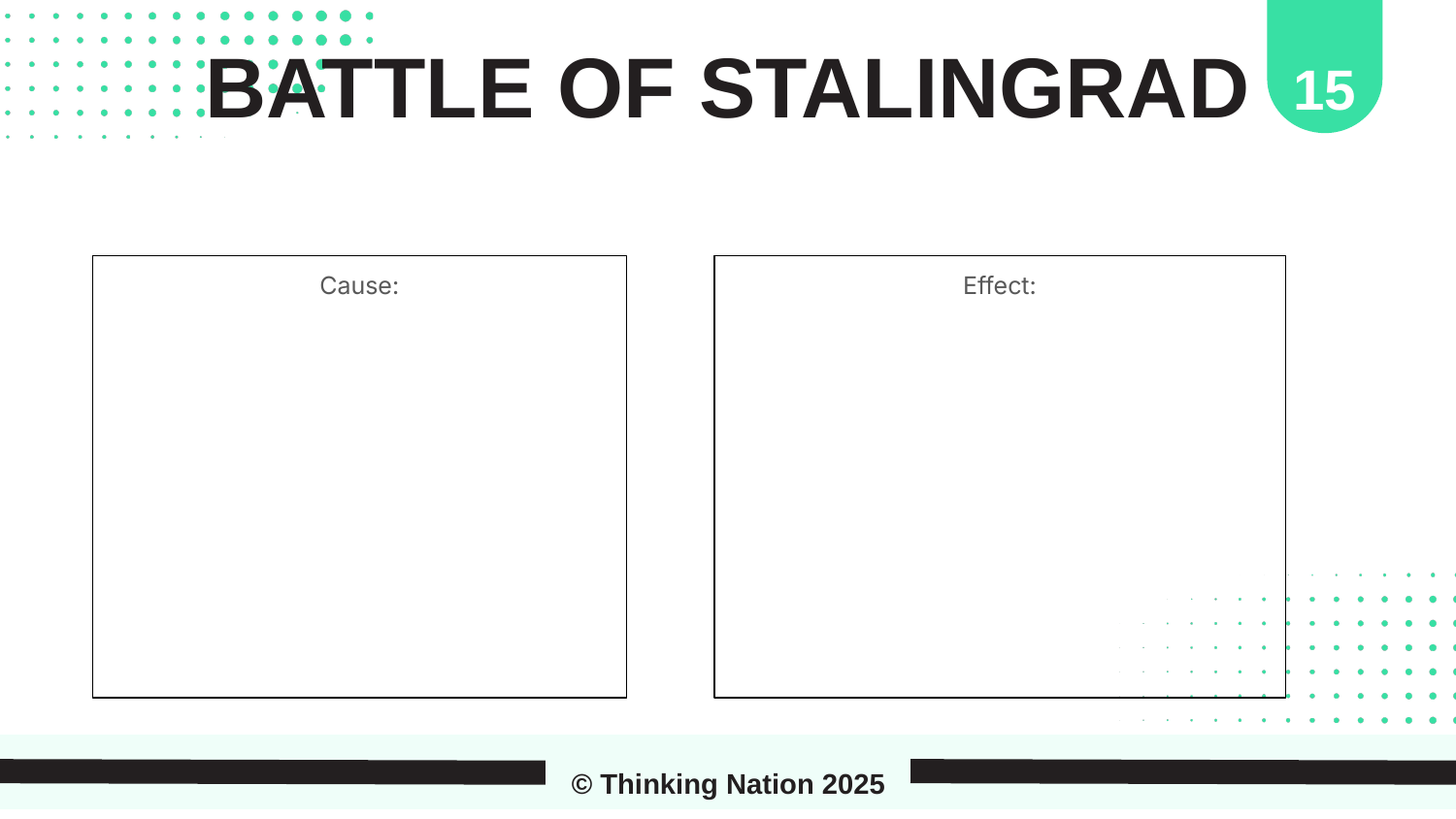

15
BATTLE OF STALINGRAD
Cause:

Effect:

© Thinking Nation 2025